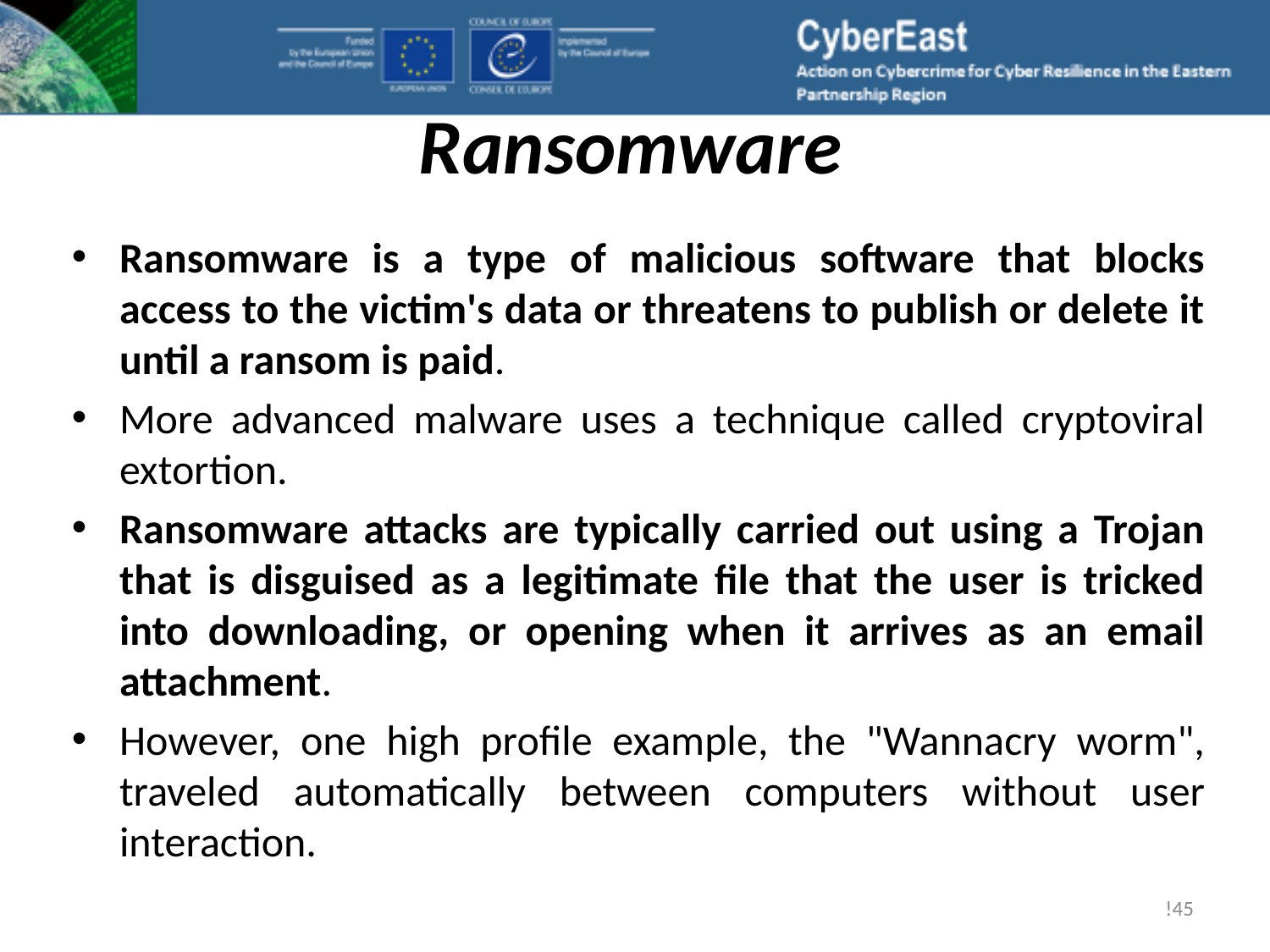

# Ransomware
Ransomware is a type of malicious software that blocks access to the victim's data or threatens to publish or delete it until a ransom is paid.
More advanced malware uses a technique called cryptoviral extortion.
Ransomware attacks are typically carried out using a Trojan that is disguised as a legitimate file that the user is tricked into downloading, or opening when it arrives as an email attachment.
However, one high profile example, the "Wannacry worm", traveled automatically between computers without user interaction.
!45